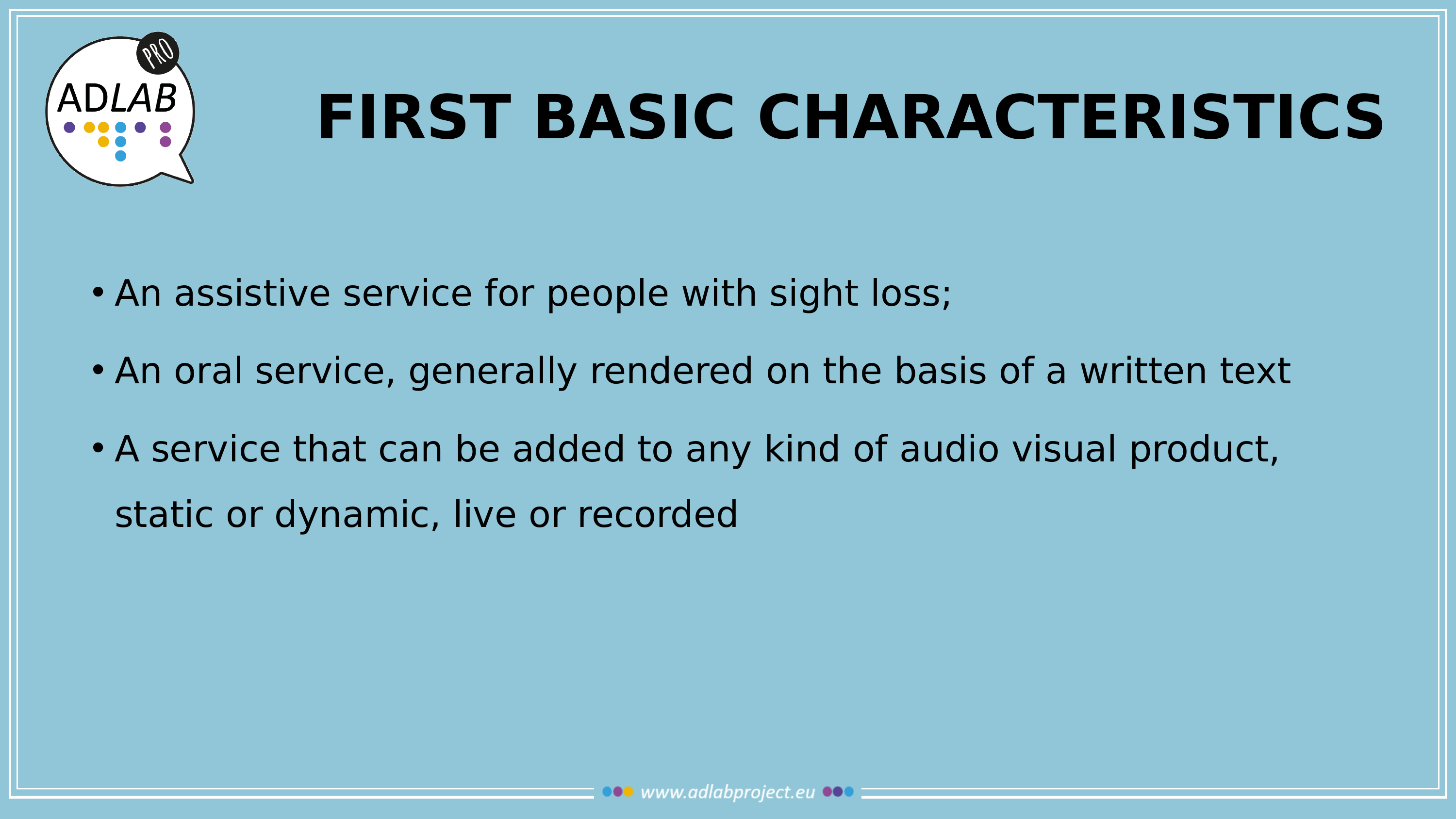

# FIRST BASIC CHARACTERISTICS
An assistive service for people with sight loss;
An oral service, generally rendered on the basis of a written text
A service that can be added to any kind of audio visual product, static or dynamic, live or recorded